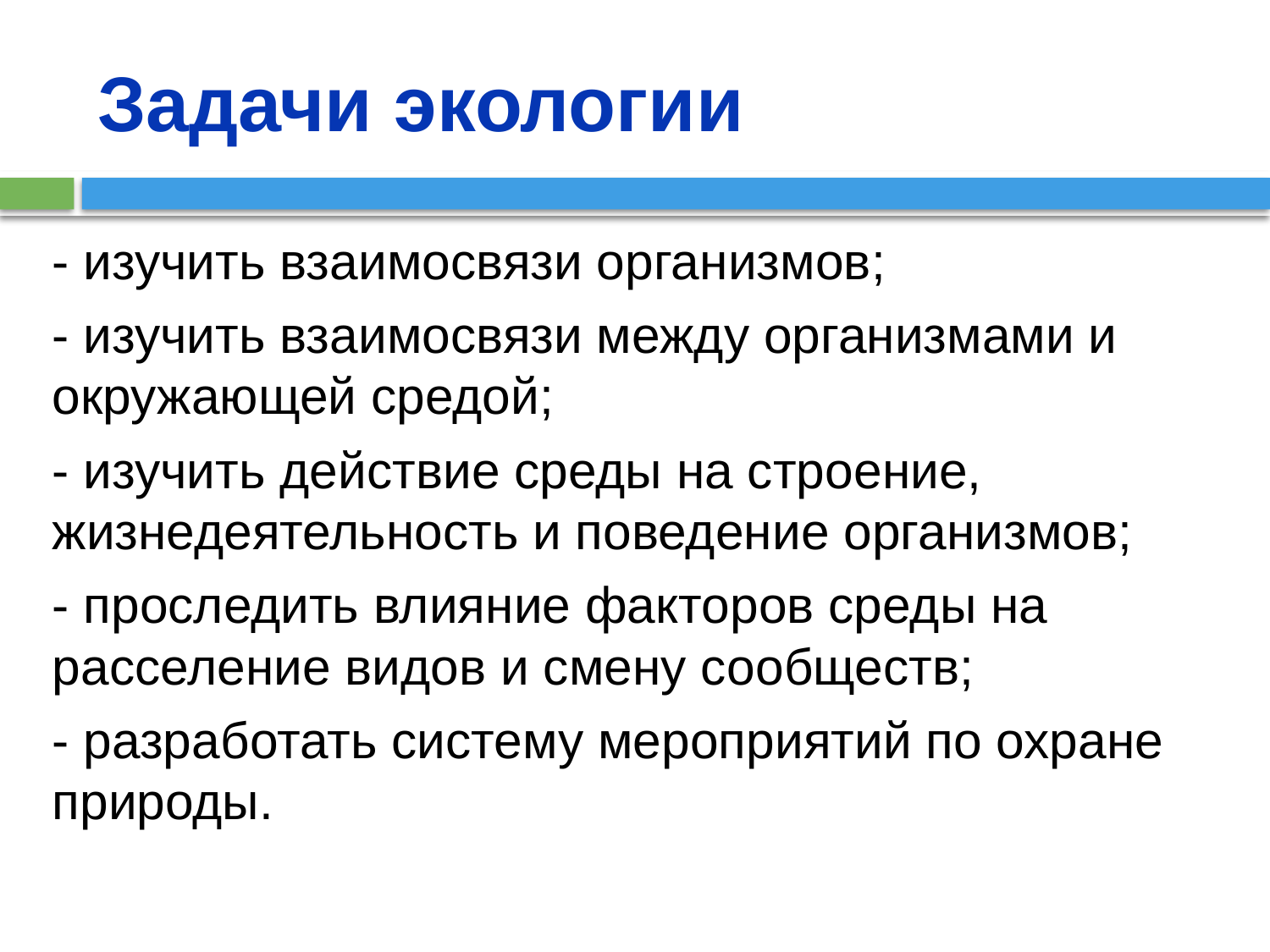

# Задачи экологии
- изучить взаимосвязи организмов;
- изучить взаимосвязи между организмами и окружающей средой;
- изучить действие среды на строение, жизнедеятельность и поведение организмов;
- проследить влияние факторов среды на расселение видов и смену сообществ;
- разработать систему мероприятий по охране природы.